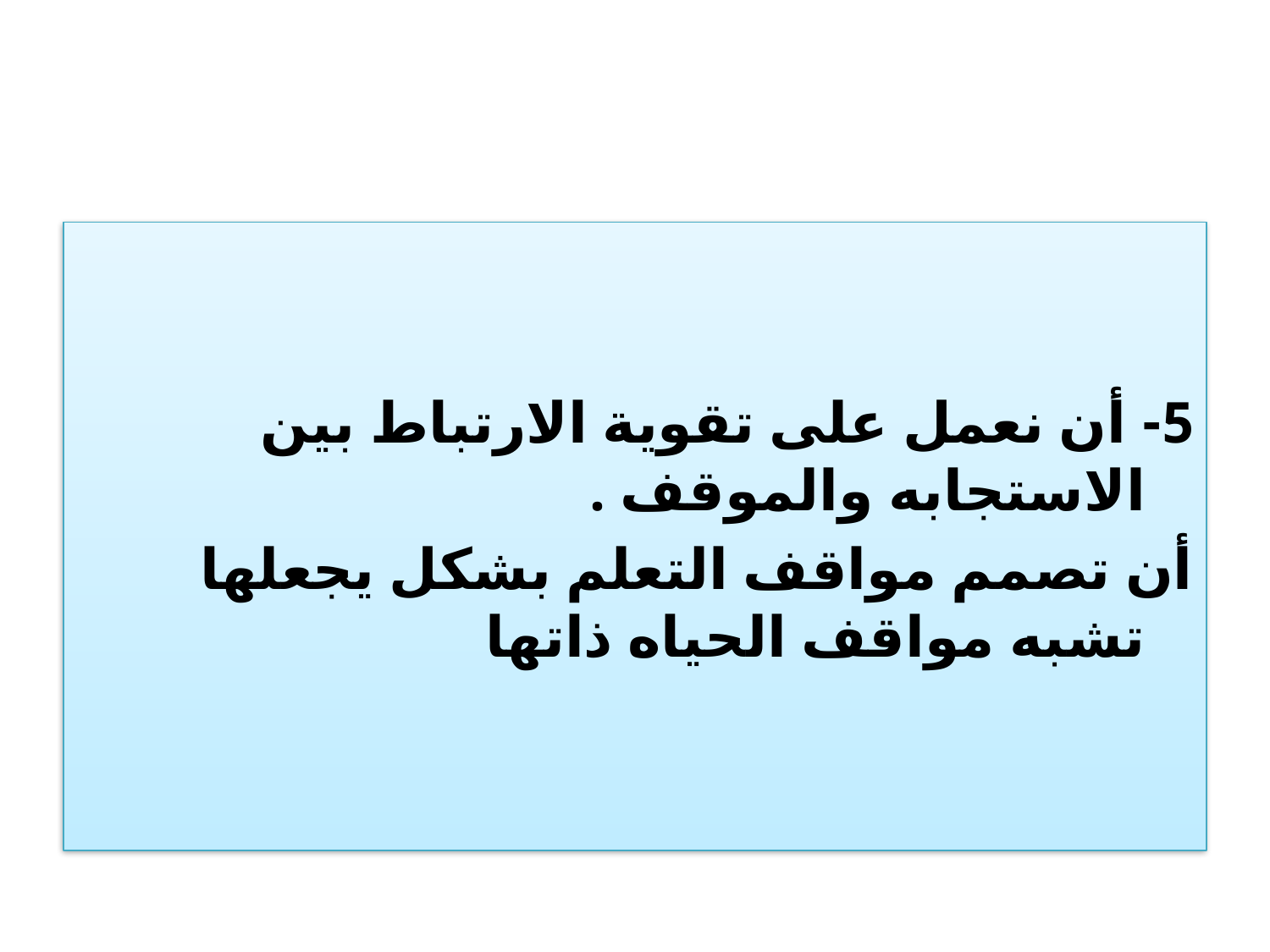

5- أن نعمل على تقوية الارتباط بين الاستجابه والموقف .
أن تصمم مواقف التعلم بشكل يجعلها تشبه مواقف الحياه ذاتها